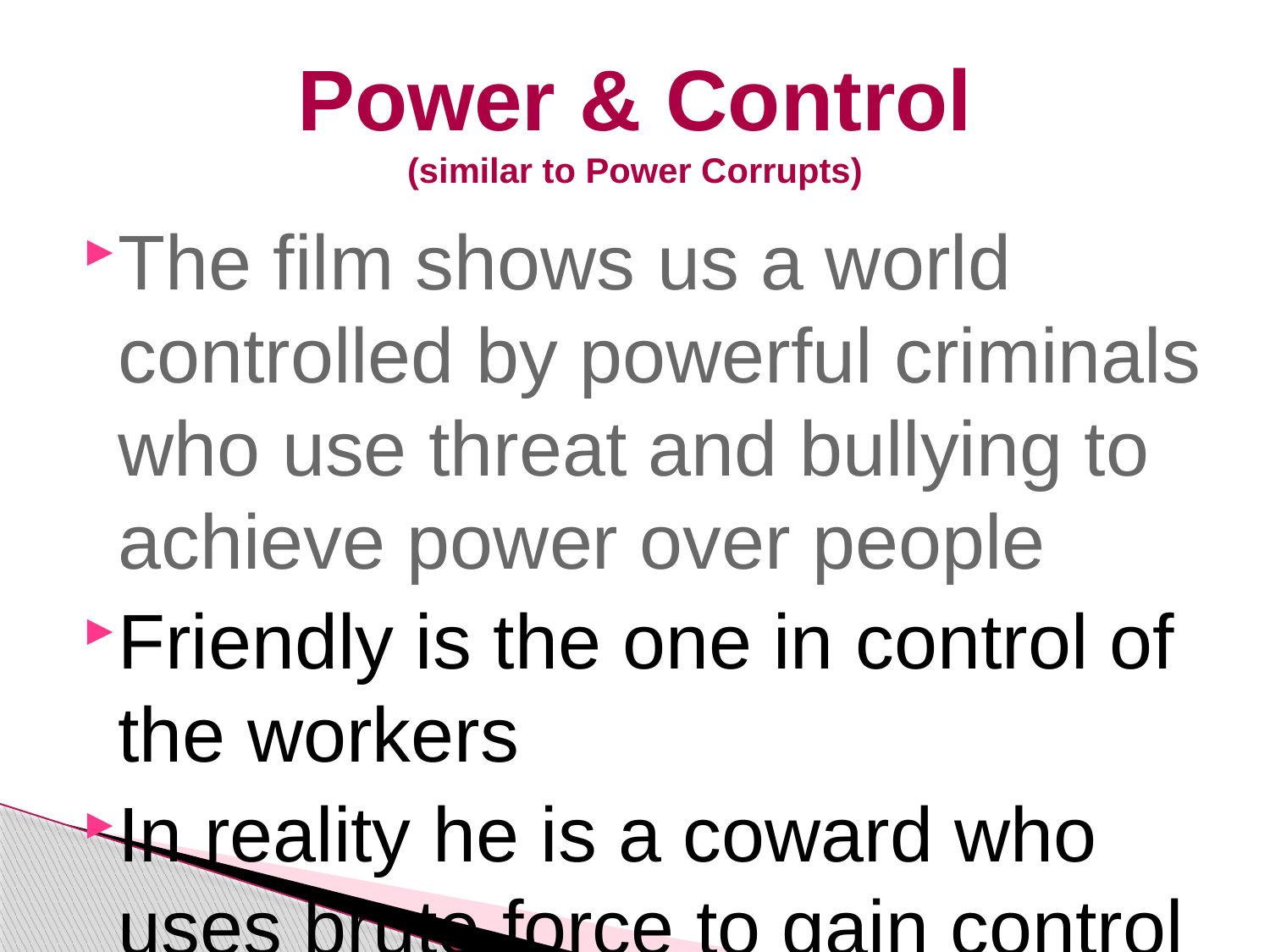

# Power & Control (similar to Power Corrupts)
The film shows us a world controlled by powerful criminals who use threat and bullying to achieve power over people
Friendly is the one in control of the workers
In reality he is a coward who uses brute force to gain control